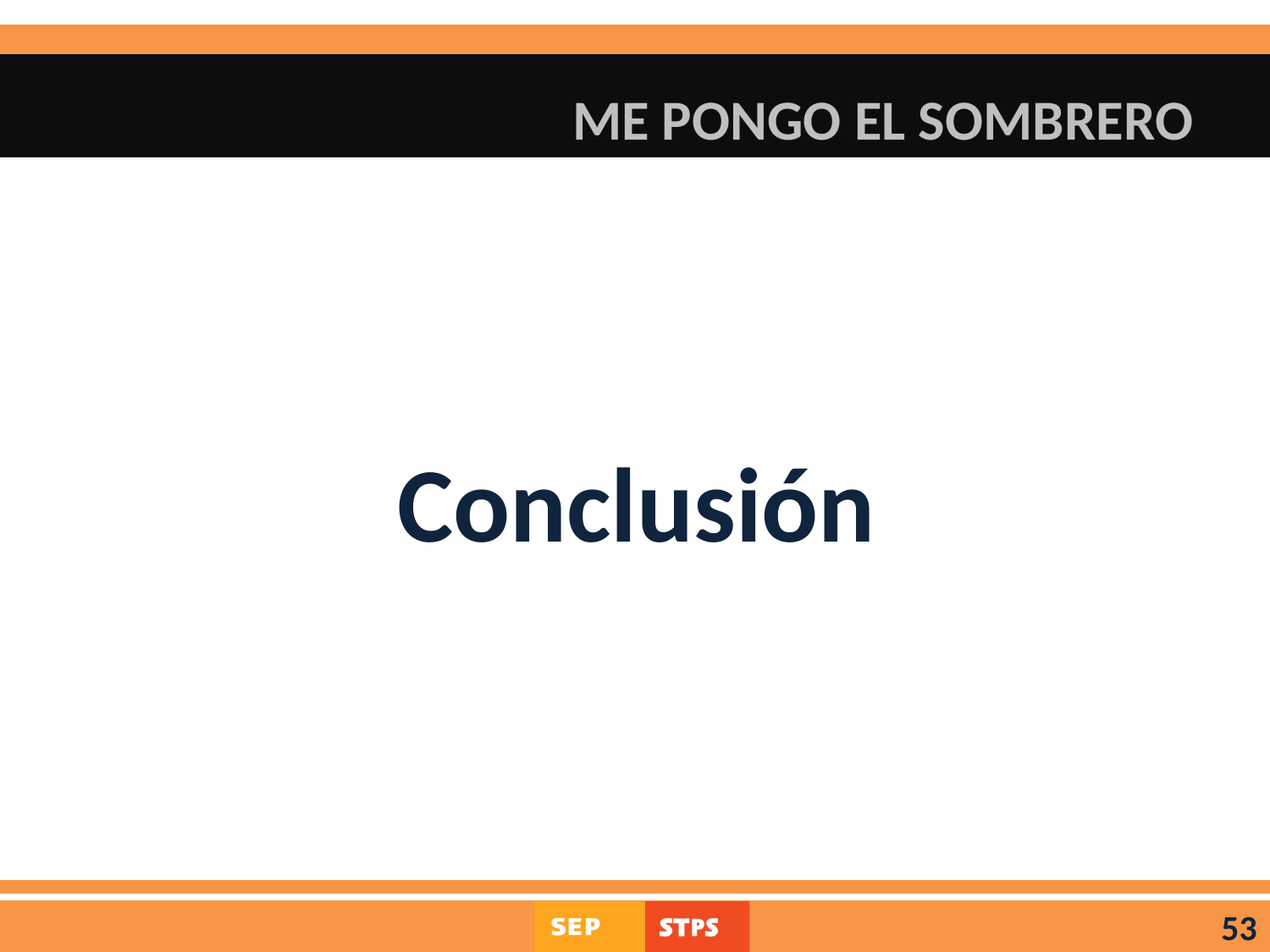

# ME PONGO EL SOMBRERO
Conclusión

53